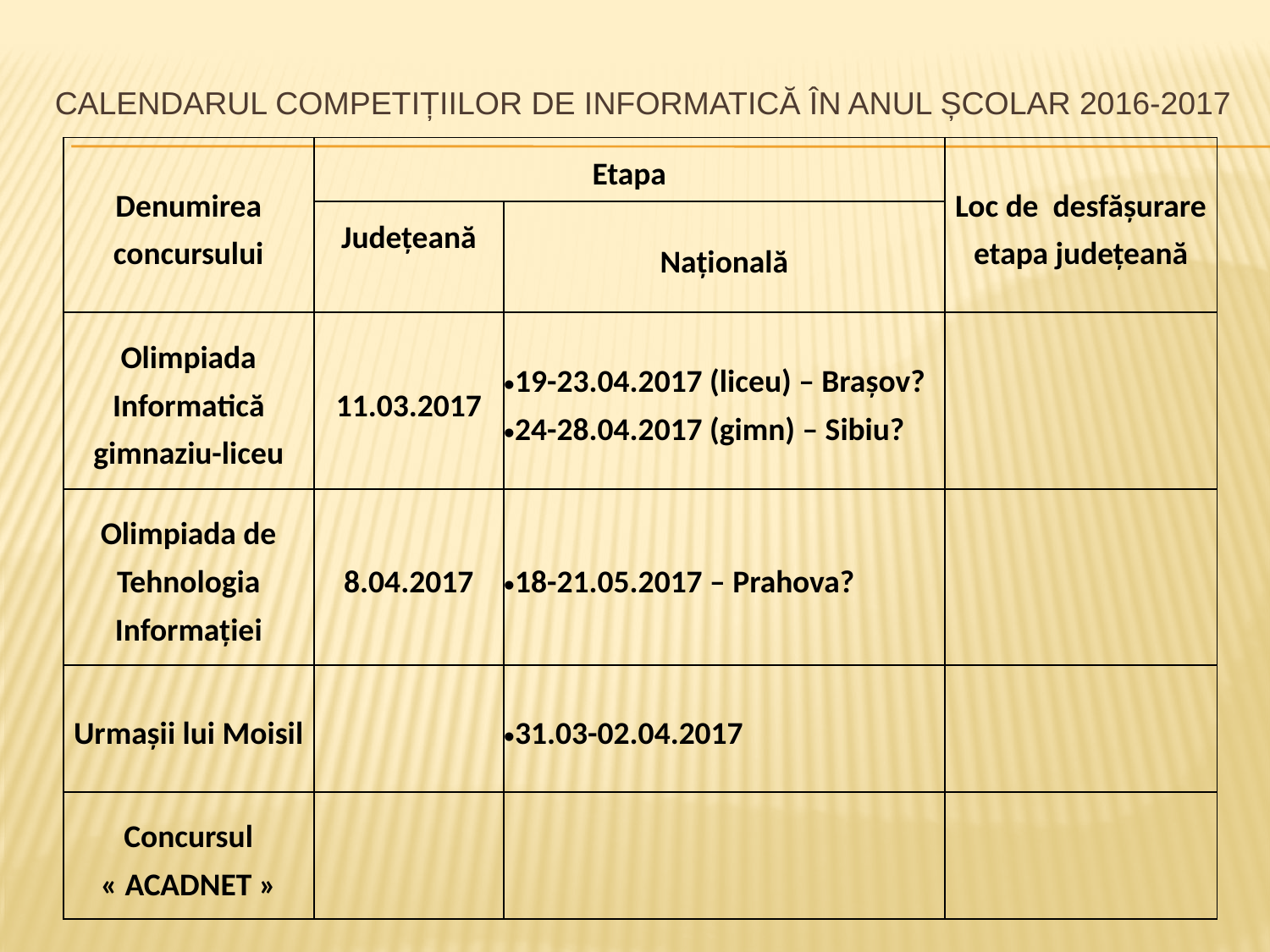

# Calendarul competițiilor de informatică în anul școlar 2016-2017
| Denumirea concursului | Etapa |  | Loc de desfăşurare etapa județeană |
| --- | --- | --- | --- |
|  | Judeţeană | Națională |  |
| Olimpiada Informatică gimnaziu-liceu | 11.03.2017 | 19-23.04.2017 (liceu) – Brașov? 24-28.04.2017 (gimn) – Sibiu? |  |
| Olimpiada de Tehnologia Informaţiei | 8.04.2017 | 18-21.05.2017 – Prahova? |  |
| Urmașii lui Moisil |  | 31.03-02.04.2017 |  |
| Concursul « ACADNET » |  |  |  |